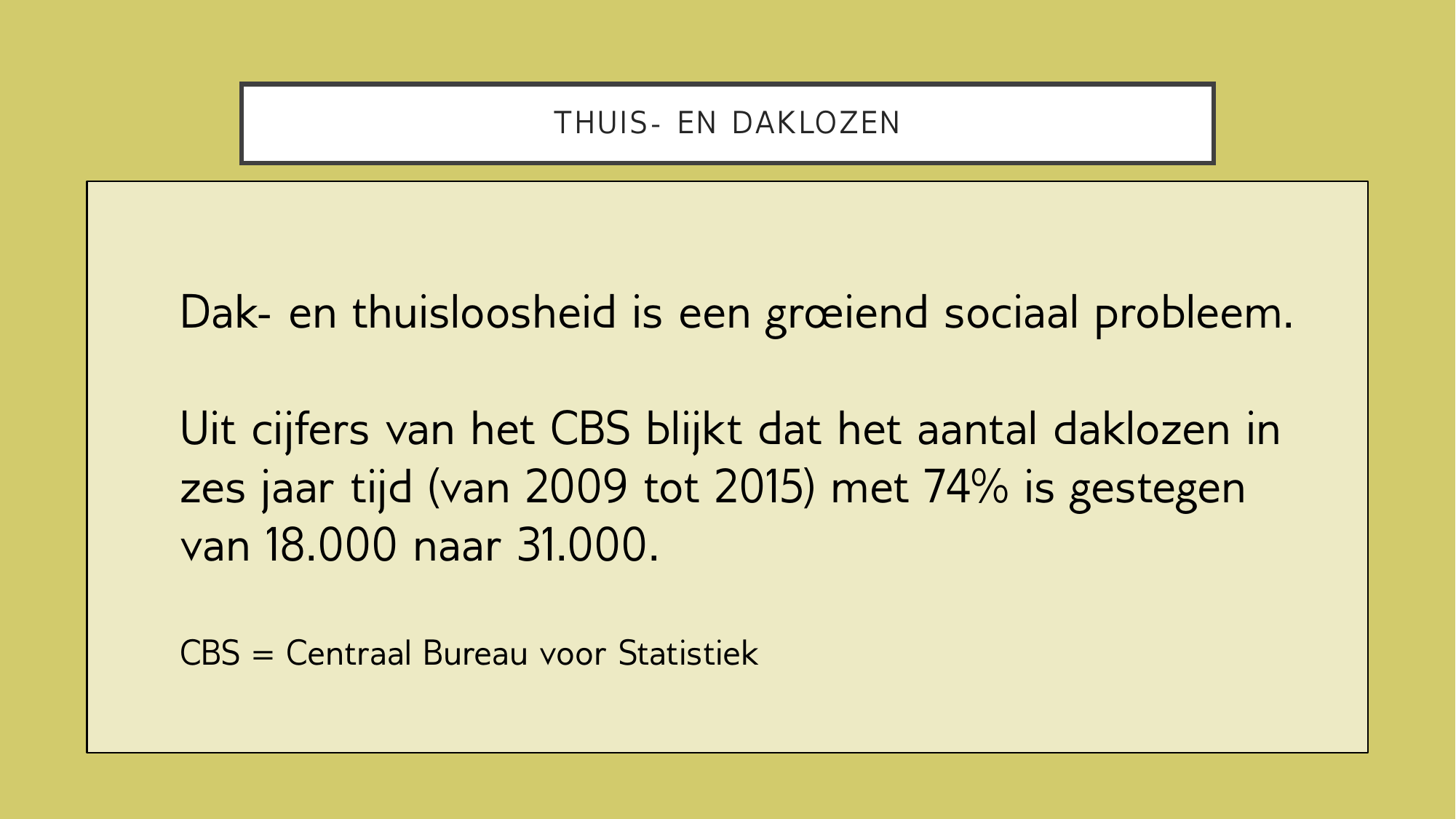

# Thuis- en daklozen

Dak- en thuisloosheid is een groeiend sociaal probleem.

Uit cijfers van het CBS blijkt dat het aantal daklozen in zes jaar tijd (van 2009 tot 2015) met 74% is gestegen van 18.000 naar 31.000.

CBS = Centraal Bureau voor Statistiek